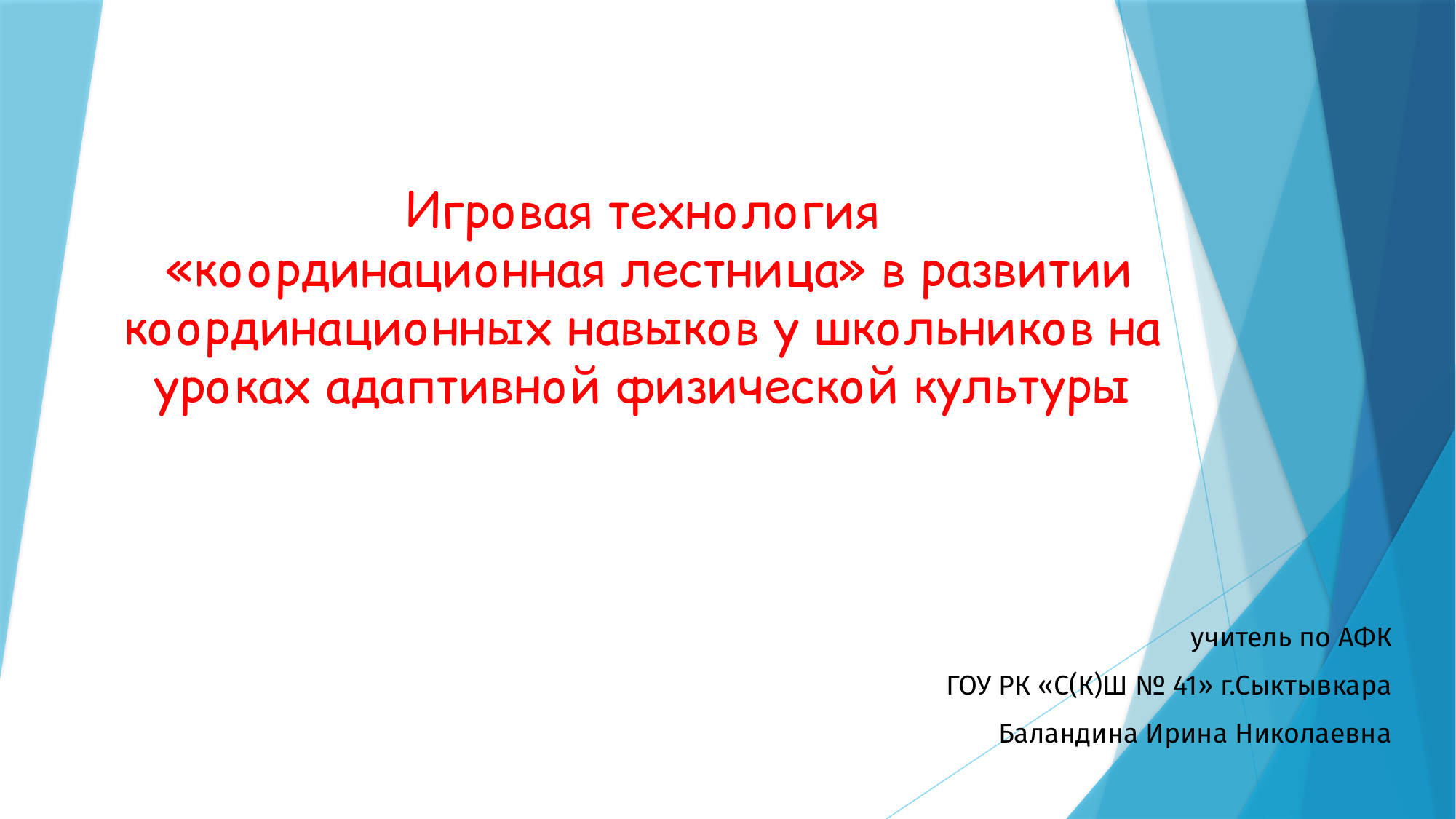

# Игровая технология «координационная лестница» в развитии координационных навыков у школьников на уроках адаптивной физической культуры
учитель по АФК
ГОУ РК «С(К)Ш № 41» г.Сыктывкара
Баландина Ирина Николаевна